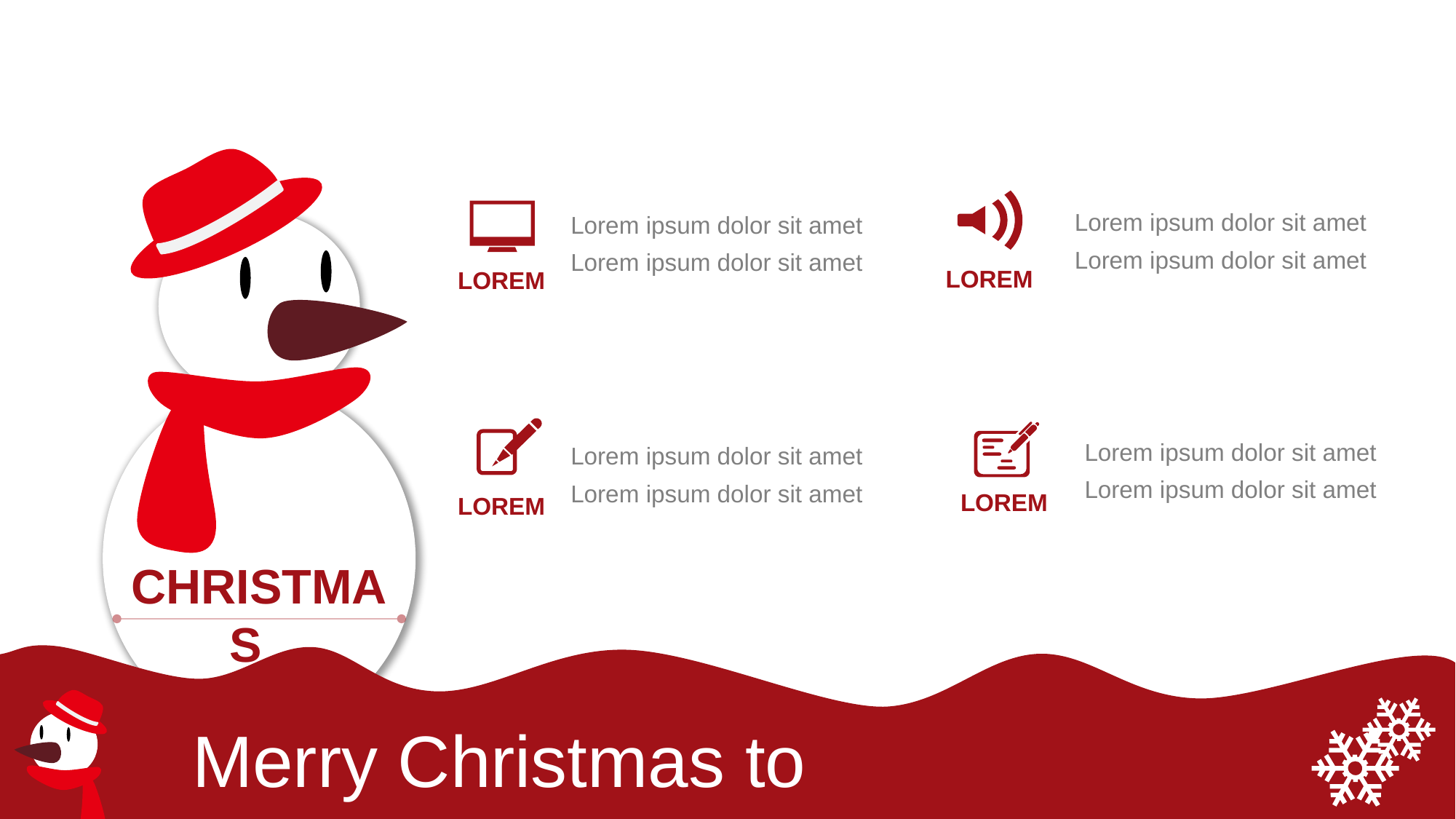

Lorem ipsum dolor sit amet
Lorem ipsum dolor sit amet
Lorem ipsum dolor sit amet
Lorem ipsum dolor sit amet

LOREM

LOREM
Lorem ipsum dolor sit amet
Lorem ipsum dolor sit amet
Lorem ipsum dolor sit amet
Lorem ipsum dolor sit amet

LOREM

LOREM
CHRISTMAS

Merry Christmas to You